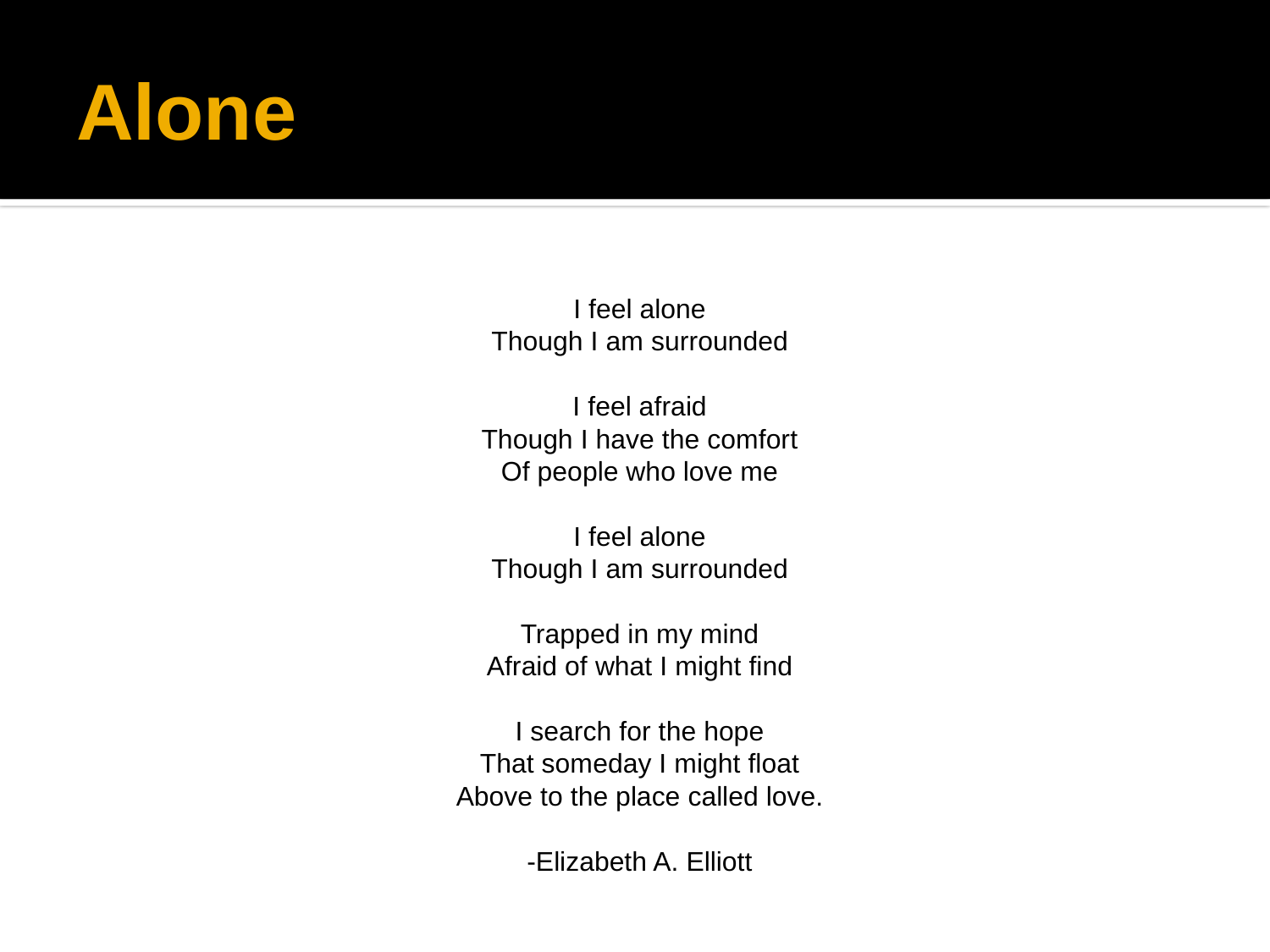

# Alone

I feel alone
Though I am surrounded

I feel afraid
Though I have the comfort
Of people who love me

I feel alone
Though I am surrounded

Trapped in my mind
Afraid of what I might find

I search for the hope
That someday I might float
Above to the place called love.

-Elizabeth A. Elliott